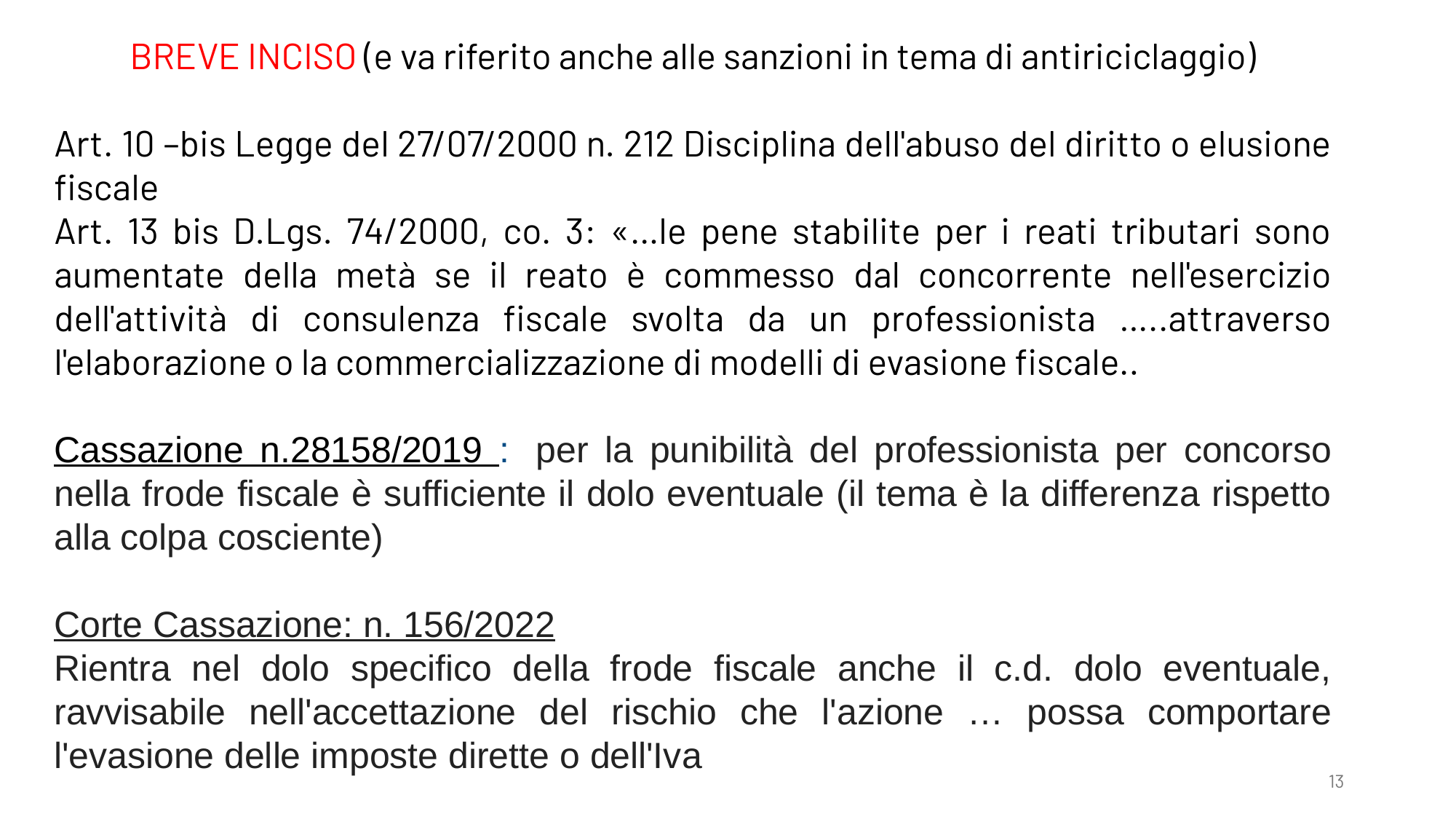

BREVE INCISO (e va riferito anche alle sanzioni in tema di antiriciclaggio)

Art. 10 –bis Legge del 27/07/2000 n. 212 Disciplina dell'abuso del diritto o elusione fiscale
Art. 13 bis D.Lgs. 74/2000, co. 3: «…le pene stabilite per i reati tributari sono aumentate della metà se il reato è commesso dal concorrente nell'esercizio dell'attività di consulenza fiscale svolta da un professionista …..attraverso l'elaborazione o la commercializzazione di modelli di evasione fiscale..

Cassazione n.28158/2019 :  per la punibilità del professionista per concorso nella frode fiscale è sufficiente il dolo eventuale (il tema è la differenza rispetto alla colpa cosciente)

Corte Cassazione: n. 156/2022
Rientra nel dolo specifico della frode fiscale anche il c.d. dolo eventuale, ravvisabile nell'accettazione del rischio che l'azione … possa comportare l'evasione delle imposte dirette o dell'Iva
13